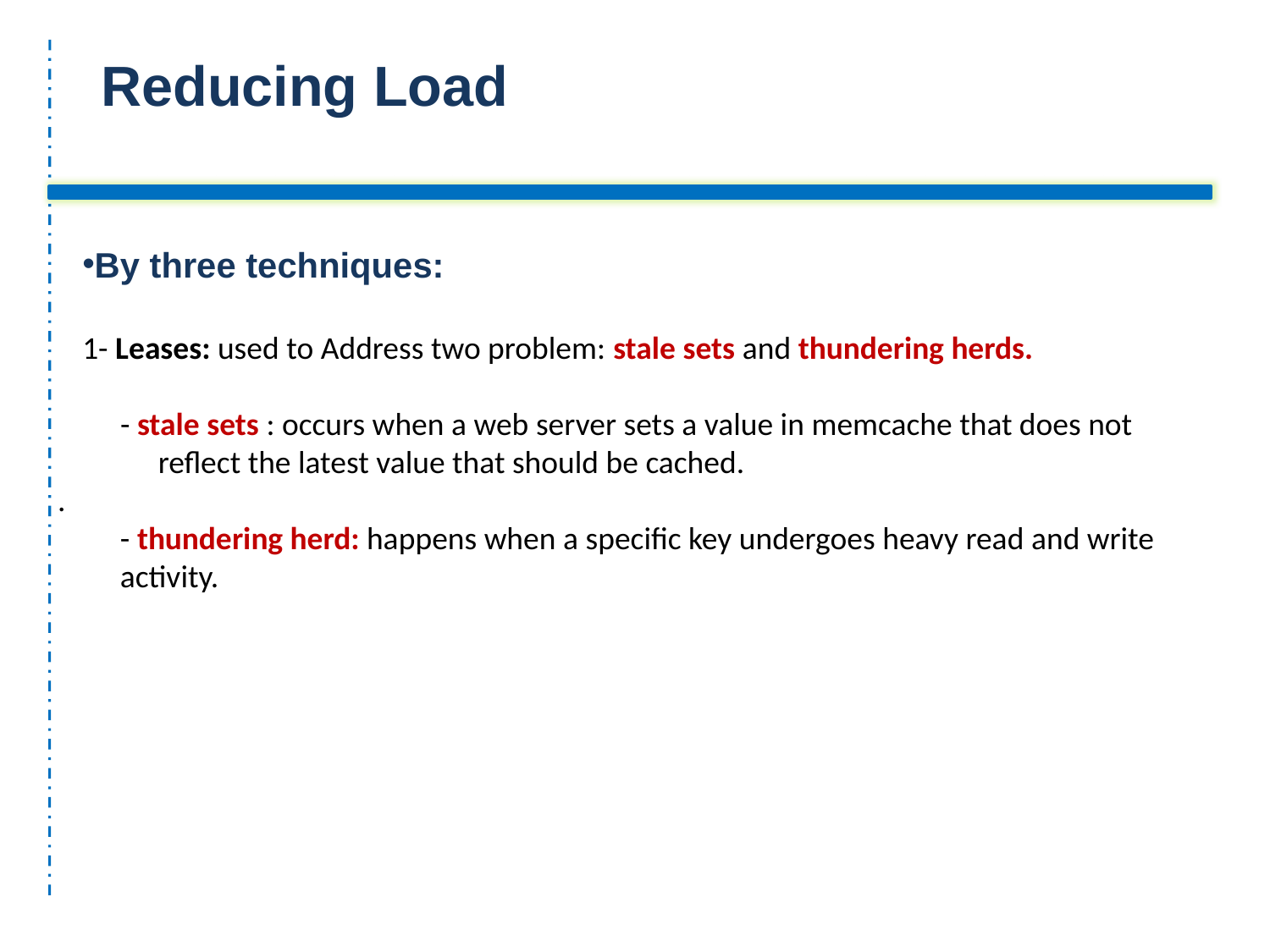

# Reducing Load

By three techniques:

1- Leases: used to Address two problem: stale sets and thundering herds.

- stale sets : occurs when a web server sets a value in memcache that does not reflect the latest value that should be cached.
.
 	- thundering herd: happens when a specific key undergoes heavy read and write activity.